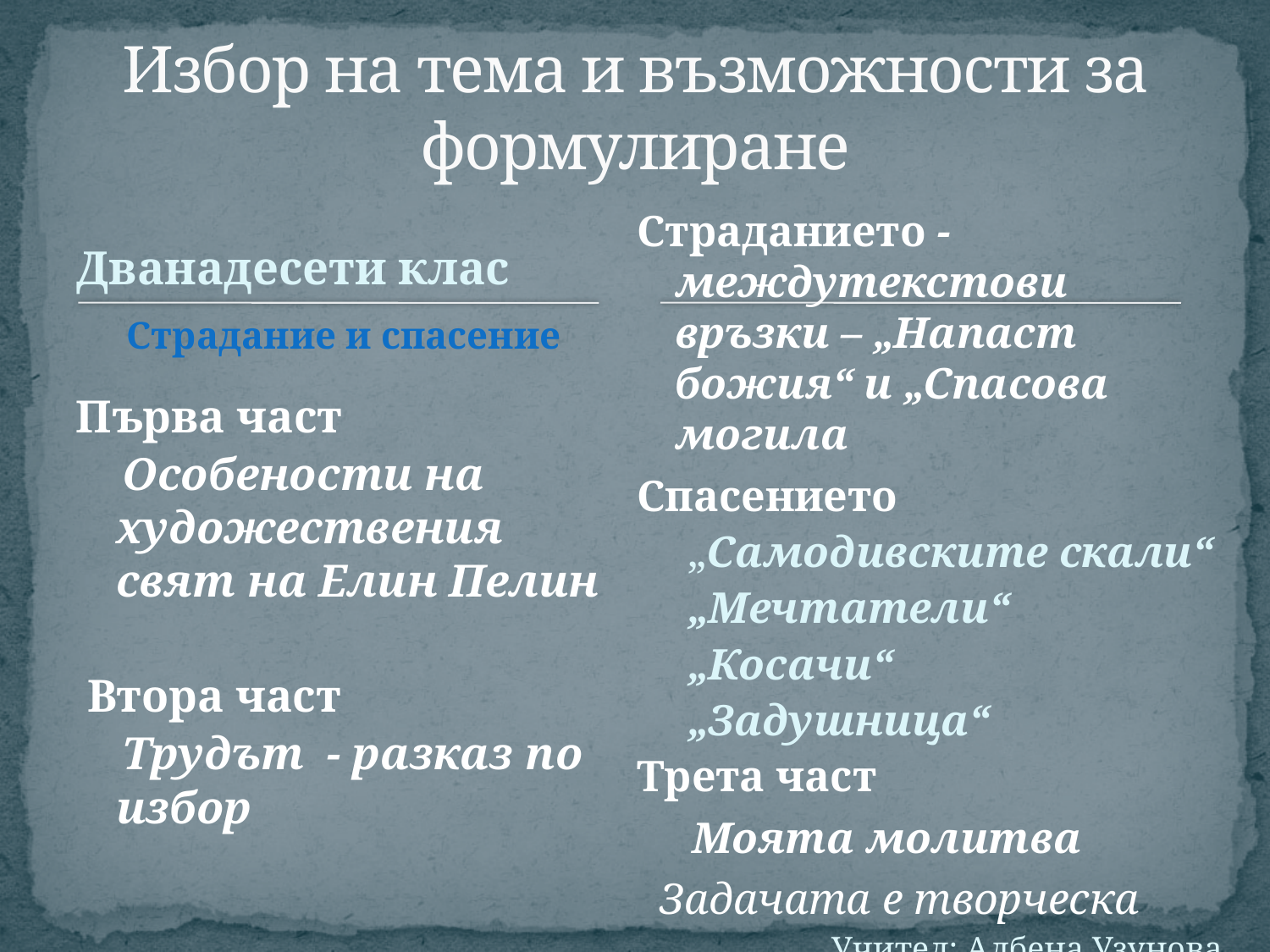

# Избор на тема и възможности за формулиране
Дванадесети клас
Страданието -междутекстови връзки – „Напаст божия“ и „Спасова могила
Спасението
„Самодивските скали“
„Мечтатели“
„Косачи“
„Задушница“
Трета част
     Моята молитва
  Задачата е творческа
Учител: Албена Узунова
Страдание и спасение

Първа част
    Особености на художествения свят на Елин Пелин

 Втора част
    Трудът  - разказ по  избор